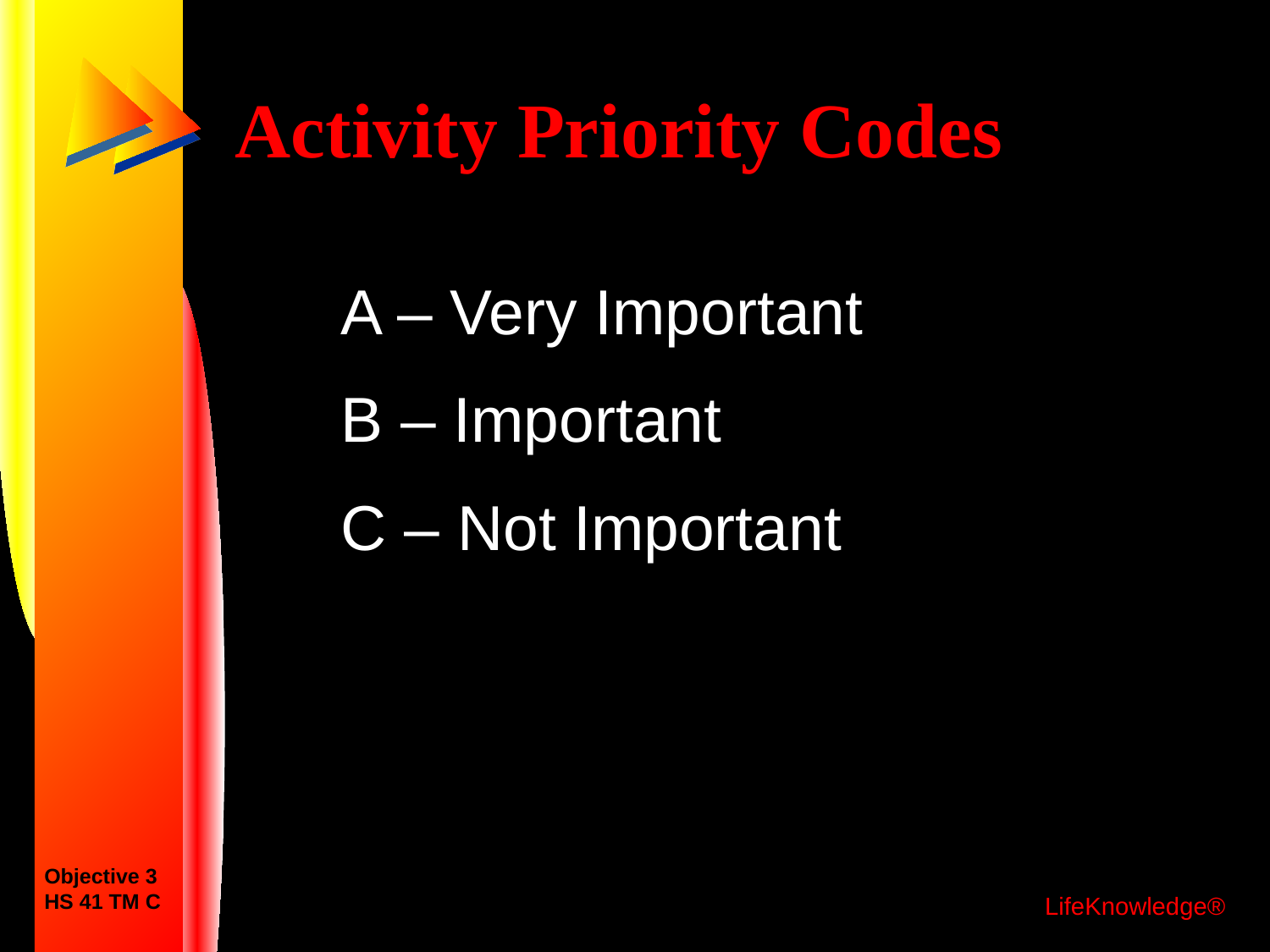

# Activity Priority Codes
A – Very Important
B – Important
C – Not Important
Objective 3
HS 41 TM C
LifeKnowledge®